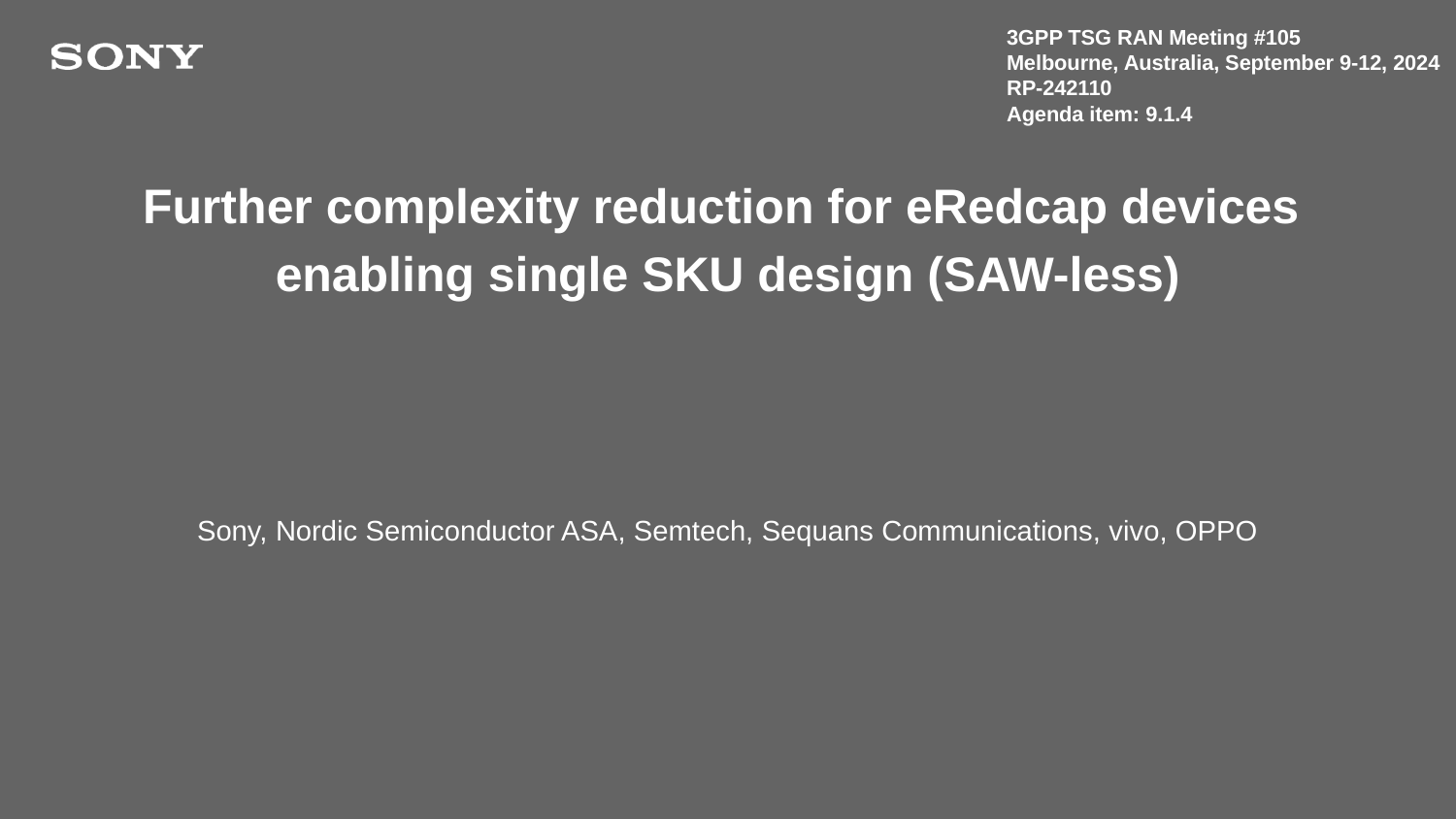

3GPP TSG RAN Meeting #105
Melbourne, Australia, September 9-12, 2024
RP-242110
Agenda item: 9.1.4

Further complexity reduction for eRedcap devices
enabling single SKU design (SAW-less)

Sony, Nordic Semiconductor ASA, Semtech, Sequans Communications, vivo, OPPO